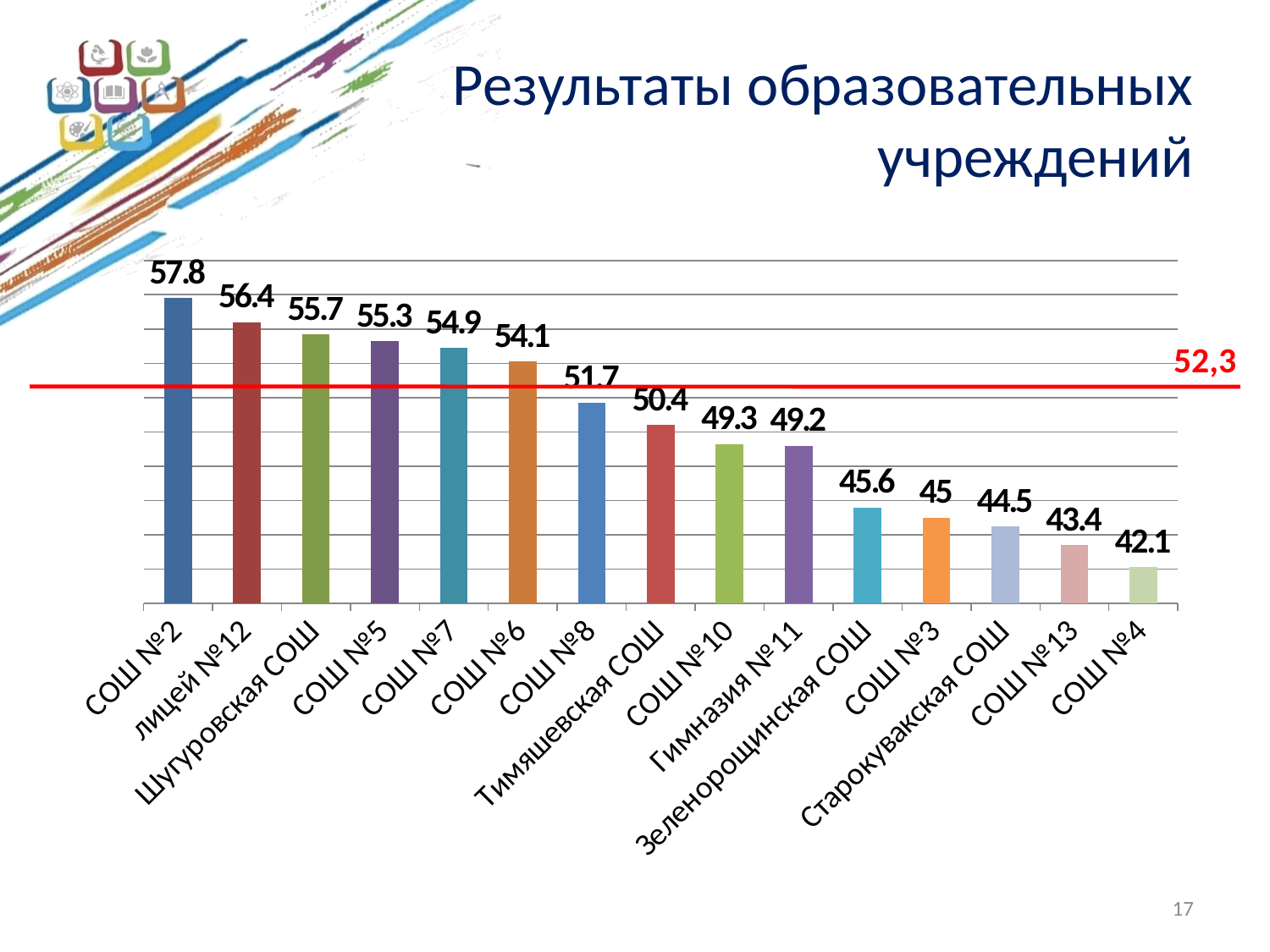

# Результаты образовательных учреждений

### Chart

| Category | Средний балл |
|---|---|
| СОШ №2 | 57.8 |
| лицей №12 | 56.4 |
| Шугуровская СОШ | 55.7 |
| СОШ №5 | 55.3 |
| СОШ №7 | 54.9 |
| СОШ №6 | 54.1 |
| СОШ №8 | 51.7 |
| Тимяшевская СОШ | 50.4 |
| СОШ №10 | 49.3 |
| Гимназия №11 | 49.2 |
| Зеленорощинская СОШ | 45.6 |
| СОШ №3 | 45.0 |
| Старокувакская СОШ | 44.5 |
| СОШ №13 | 43.4 |
| СОШ №4 | 42.1 |
52,3
17